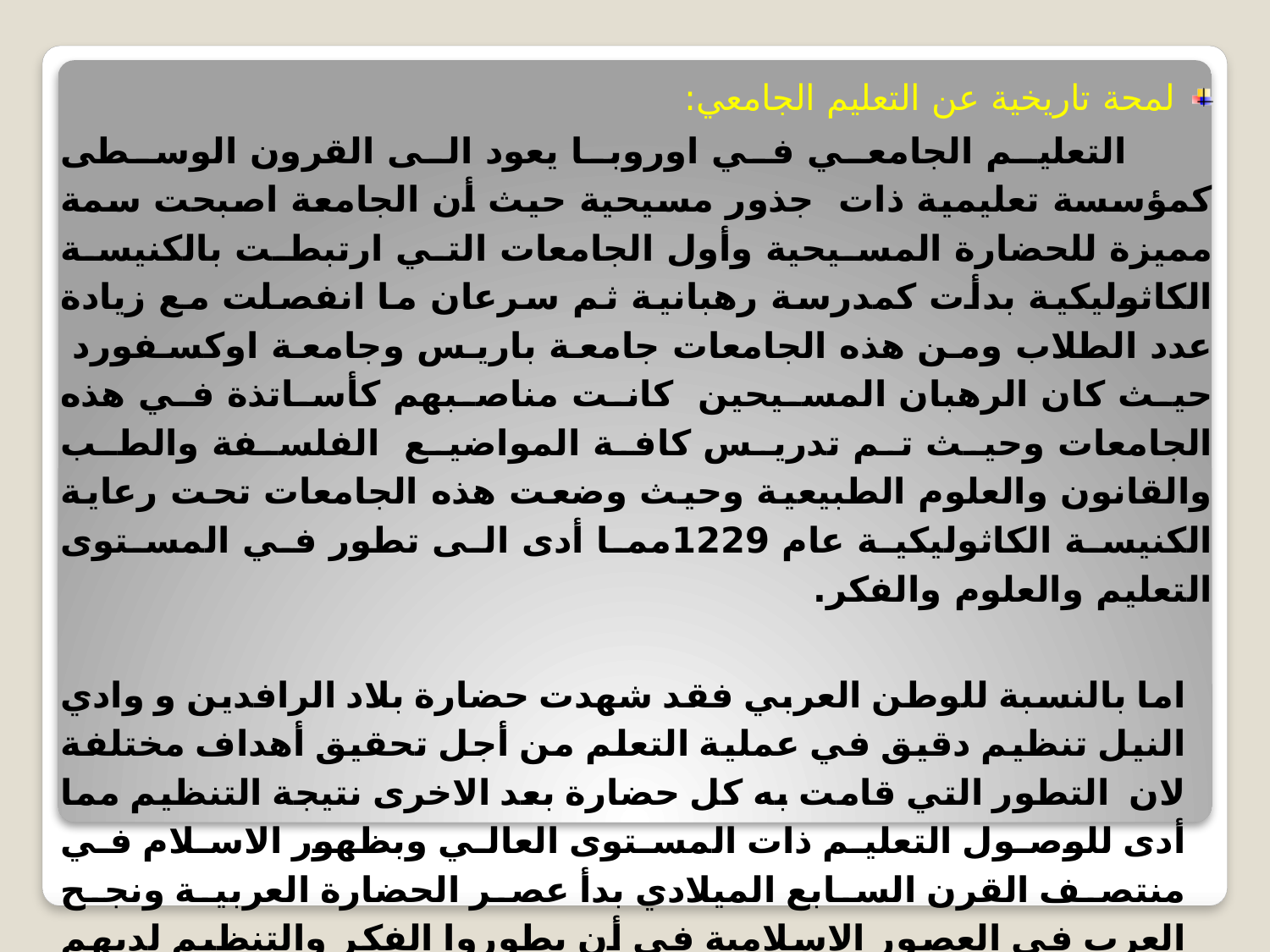

لمحة تاريخية عن التعليم الجامعي:
       التعليم الجامعي في اوروبا يعود الى القرون الوسطى كمؤسسة تعليمية ذات  جذور مسيحية حيث أن الجامعة اصبحت سمة مميزة للحضارة المسيحية وأول الجامعات التي ارتبطت بالكنيسة الكاثوليكية بدأت كمدرسة رهبانية ثم سرعان ما انفصلت مع زيادة عدد الطلاب ومن هذه الجامعات جامعة باريس وجامعة اوكسفورد  حيث كان الرهبان المسيحين  كانت مناصبهم كأساتذة في هذه الجامعات وحيث تم تدريس كافة المواضيع  الفلسفة والطب والقانون والعلوم الطبيعية وحيث وضعت هذه الجامعات تحت رعاية الكنيسة الكاثوليكية عام 1229مما أدى الى تطور في المستوى التعليم والعلوم والفكر.

اما بالنسبة للوطن العربي فقد شهدت حضارة بلاد الرافدين و وادي النيل تنظيم دقيق في عملية التعلم من أجل تحقيق أهداف مختلفة لان  التطور التي قامت به كل حضارة بعد الاخرى نتيجة التنظيم مما أدى للوصول التعليم ذات المستوى العالي وبظهور الاسلام في منتصف القرن السابع الميلادي بدأ عصر الحضارة العربية ونجح العرب في العصور الاسلامية في أن يطوروا الفكر والتنظيم لديهم في التعليم ذات مستوى جيد.